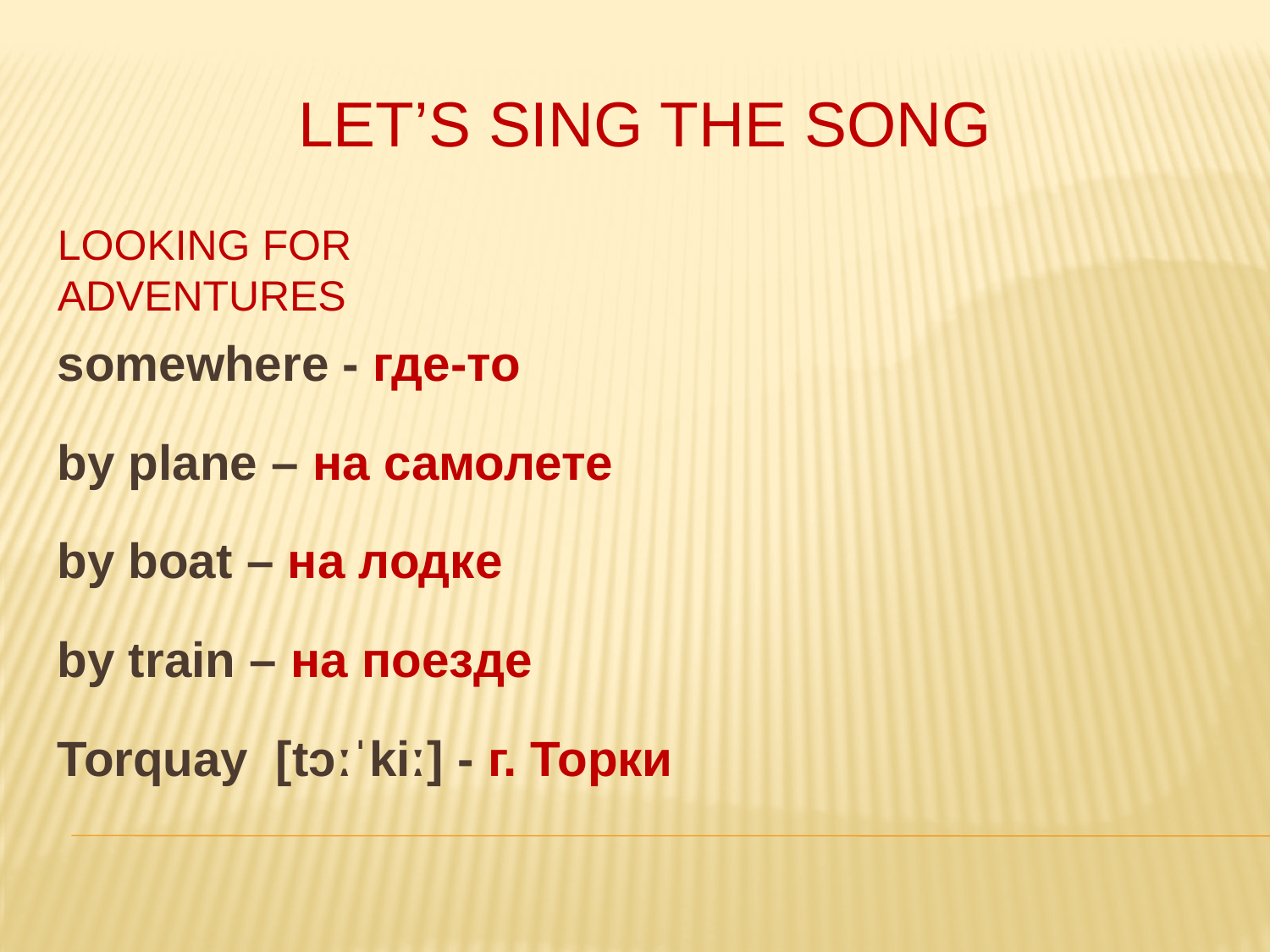

# Let’s sing the song
Looking for adventures

somewhere - где-то
by plane – на самолете
by boat – на лодке
by train – на поезде
Torquay  [tɔːˈkiː] - г. Торки